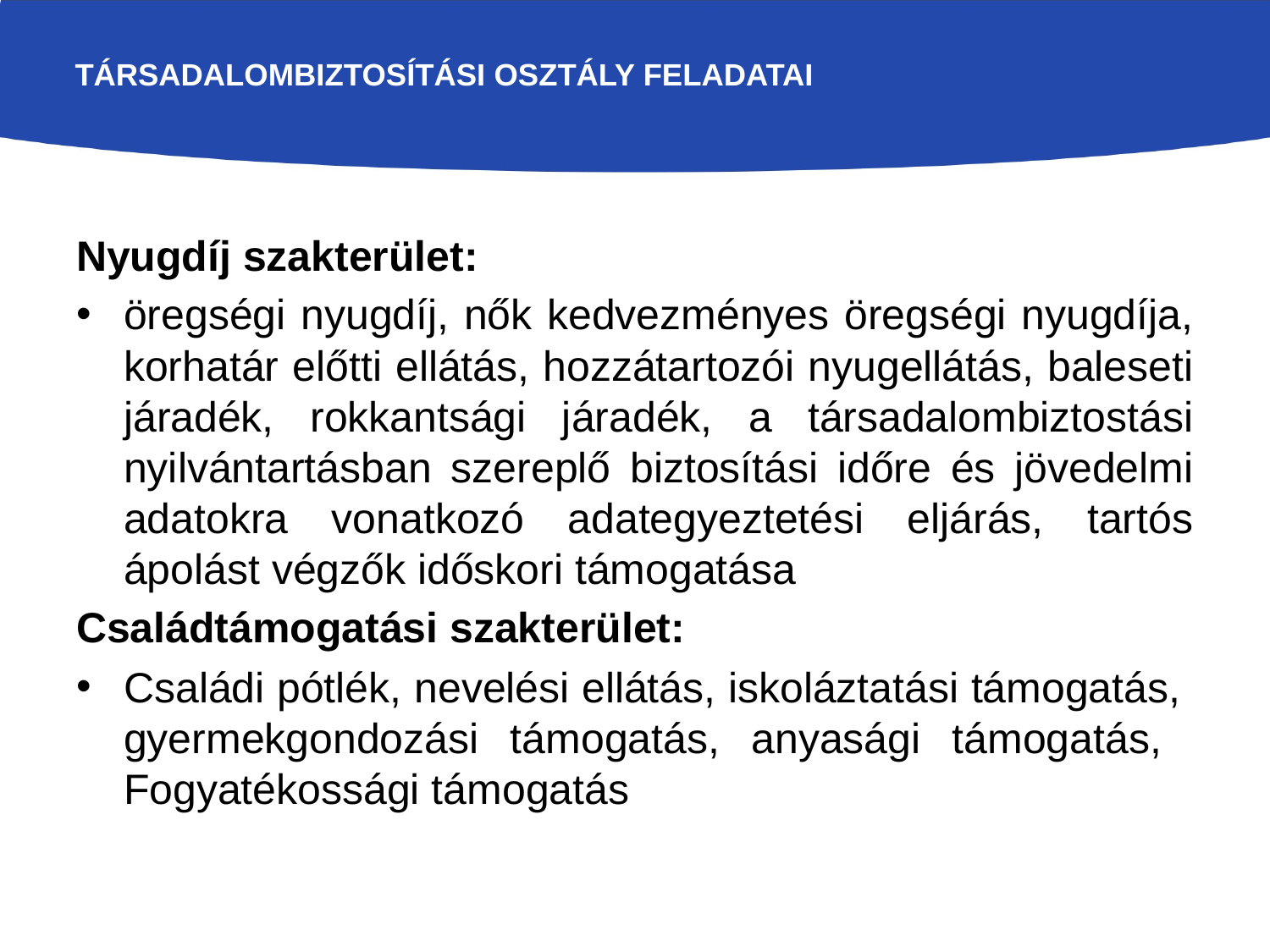

# Társadalombiztosítási Osztály feladatai
Nyugdíj szakterület:
öregségi nyugdíj, nők kedvezményes öregségi nyugdíja, korhatár előtti ellátás, hozzátartozói nyugellátás, baleseti járadék, rokkantsági járadék, a társadalombiztostási nyilvántartásban szereplő biztosítási időre és jövedelmi adatokra vonatkozó adategyeztetési eljárás, tartós ápolást végzők időskori támogatása
Családtámogatási szakterület:
Családi pótlék, nevelési ellátás, iskoláztatási támogatás,  gyermekgondozási támogatás, anyasági támogatás,  Fogyatékossági támogatás